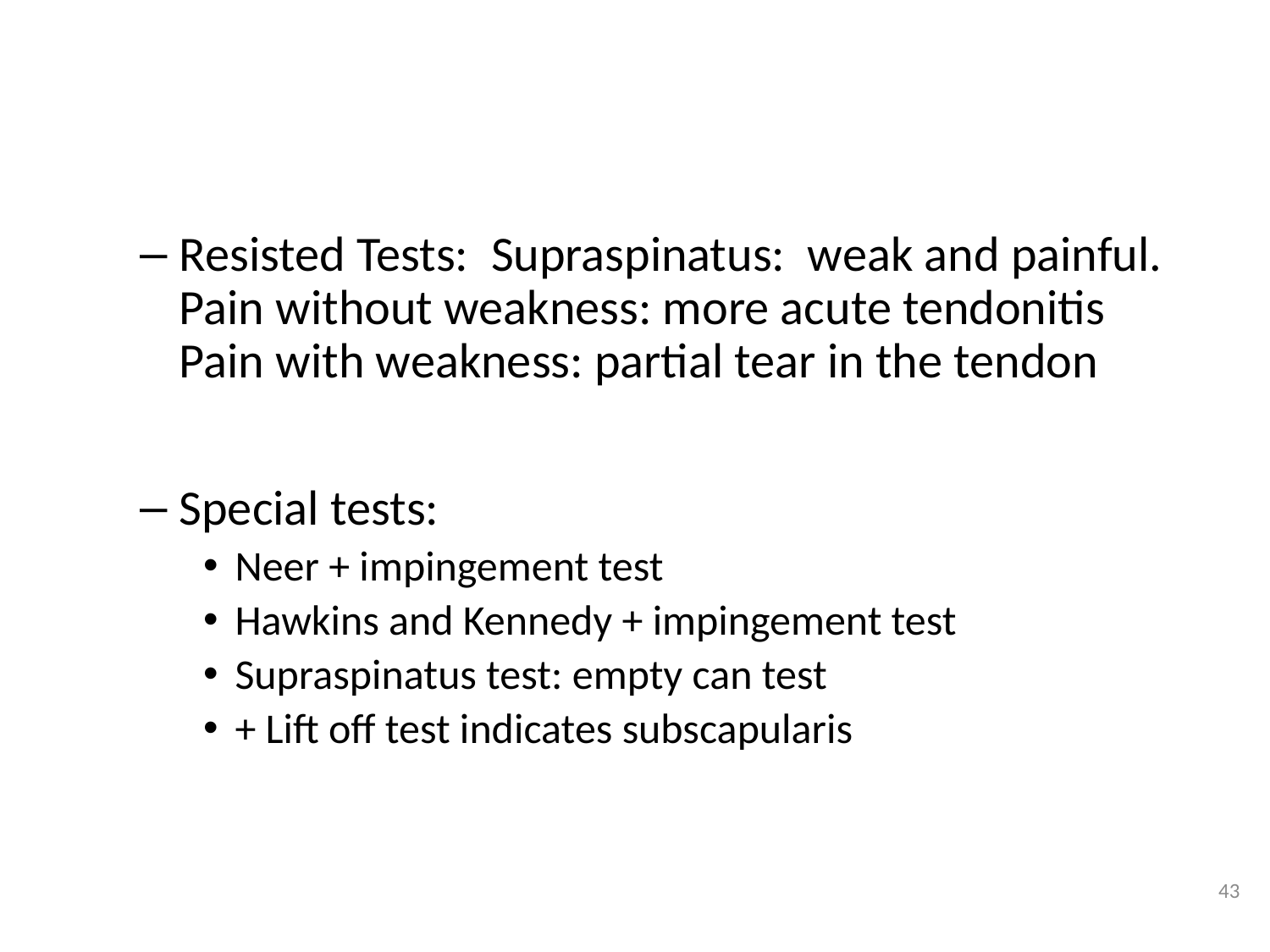

#
Resisted Tests:  Supraspinatus:  weak and painful.
Pain without weakness: more acute tendonitis
Pain with weakness: partial tear in the tendon

Special tests:
Neer + impingement test
Hawkins and Kennedy + impingement test
Supraspinatus test: empty can test
+ Lift off test indicates subscapularis

43